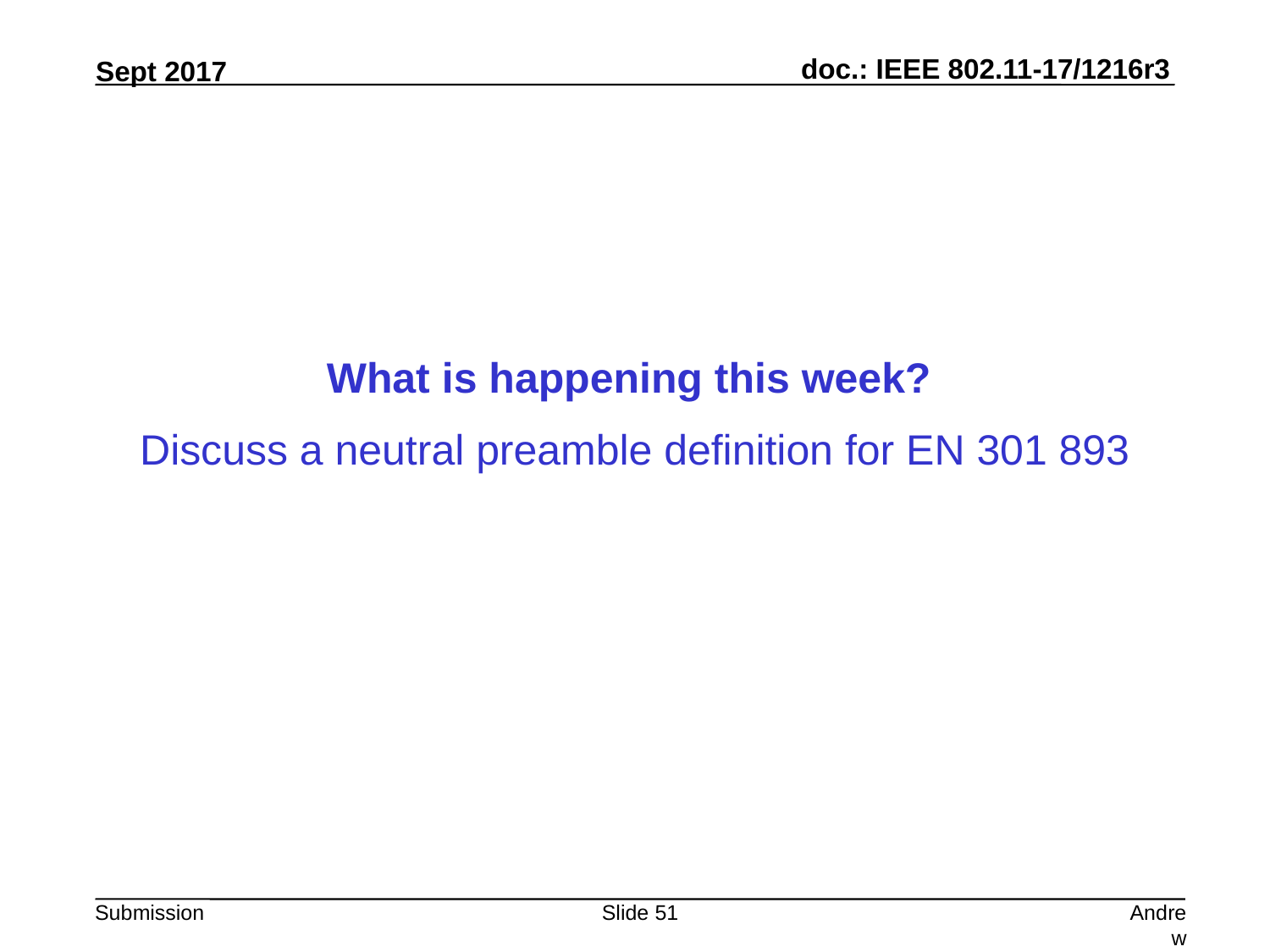

What is happening this week?
Discuss a neutral preamble definition for EN 301 893
Slide 51
Andrew Myles, Cisco